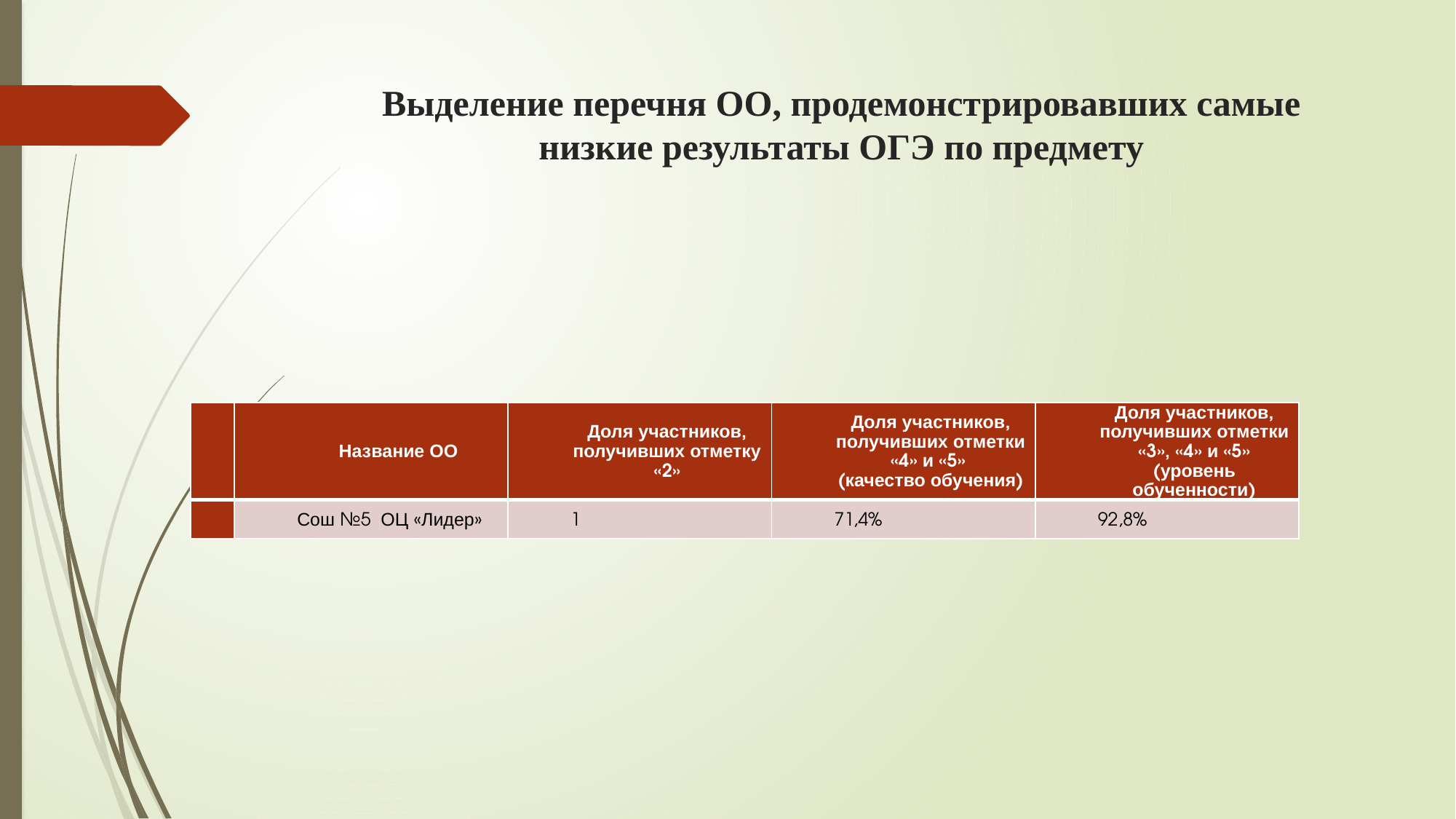

# Выделение перечня ОО, продемонстрировавших самые низкие результаты ОГЭ по предмету
| № п/п | Название ОО | Доля участников, получивших отметку «2» | Доля участников, получивших отметки «4» и «5» (качество обучения) | Доля участников, получивших отметки «3», «4» и «5» (уровень обученности) |
| --- | --- | --- | --- | --- |
| 1. | Сош №5 ОЦ «Лидер» | 1 | 71,4% | 92,8% |